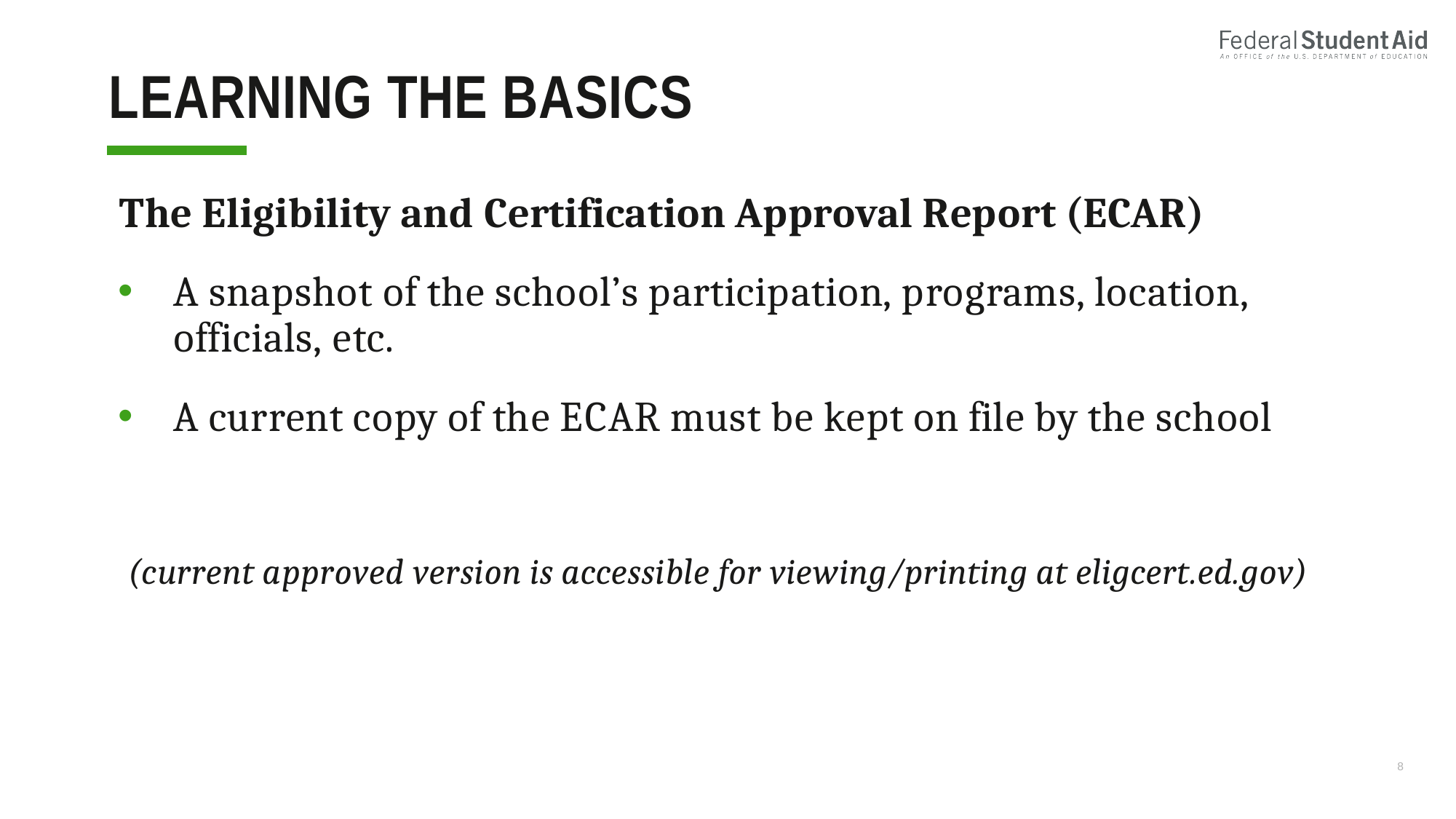

# Learning The Basics
The Eligibility and Certification Approval Report (ECAR)
A snapshot of the school’s participation, programs, location, officials, etc.
A current copy of the ECAR must be kept on file by the school

(current approved version is accessible for viewing/printing at eligcert.ed.gov)

8